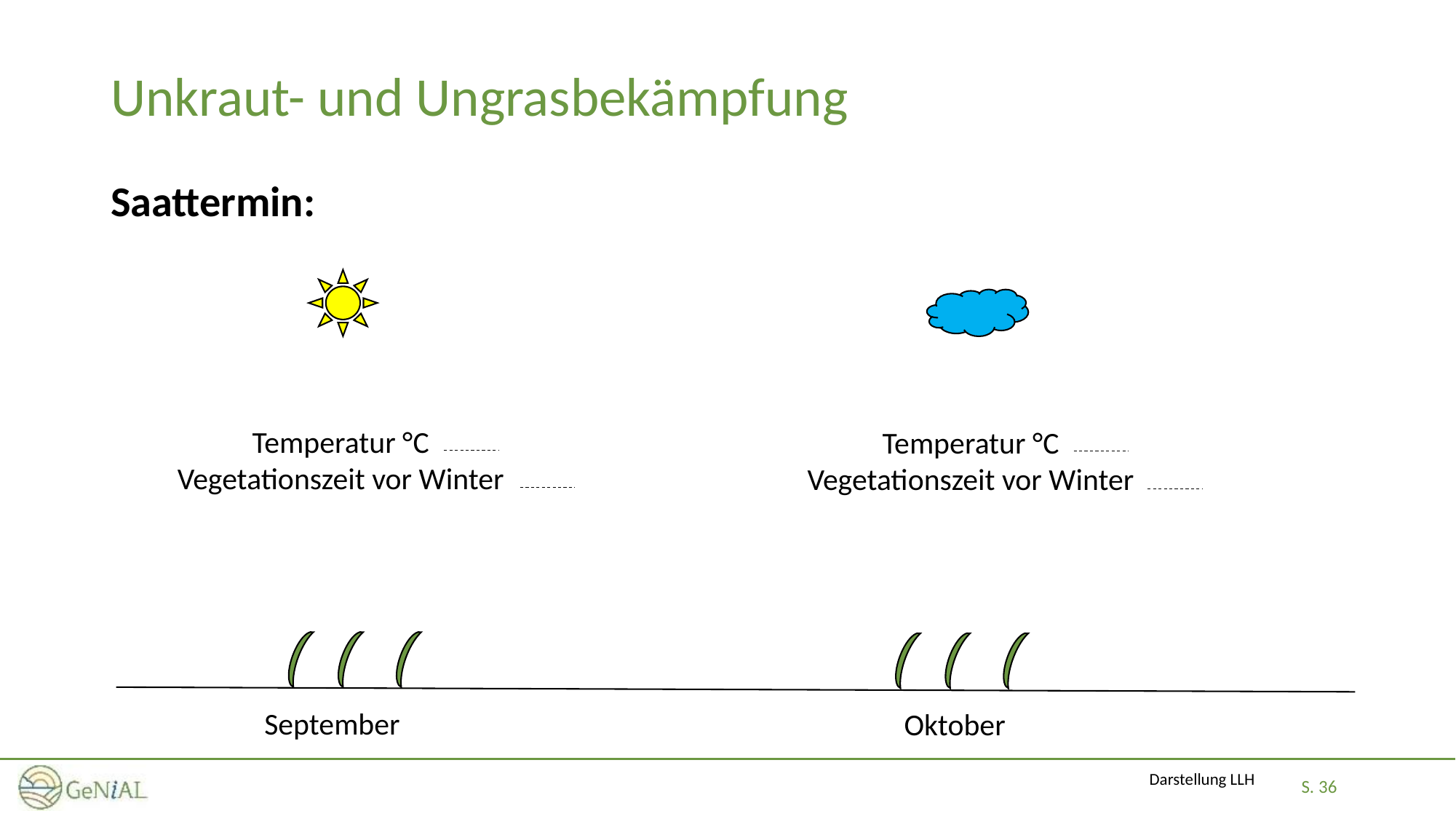

# Unkraut- und Ungrasbekämpfung
Saattermin:

Temperatur °C
Vegetationszeit vor Winter
Temperatur °C
Vegetationszeit vor Winter

September
Oktober
Darstellung LLH